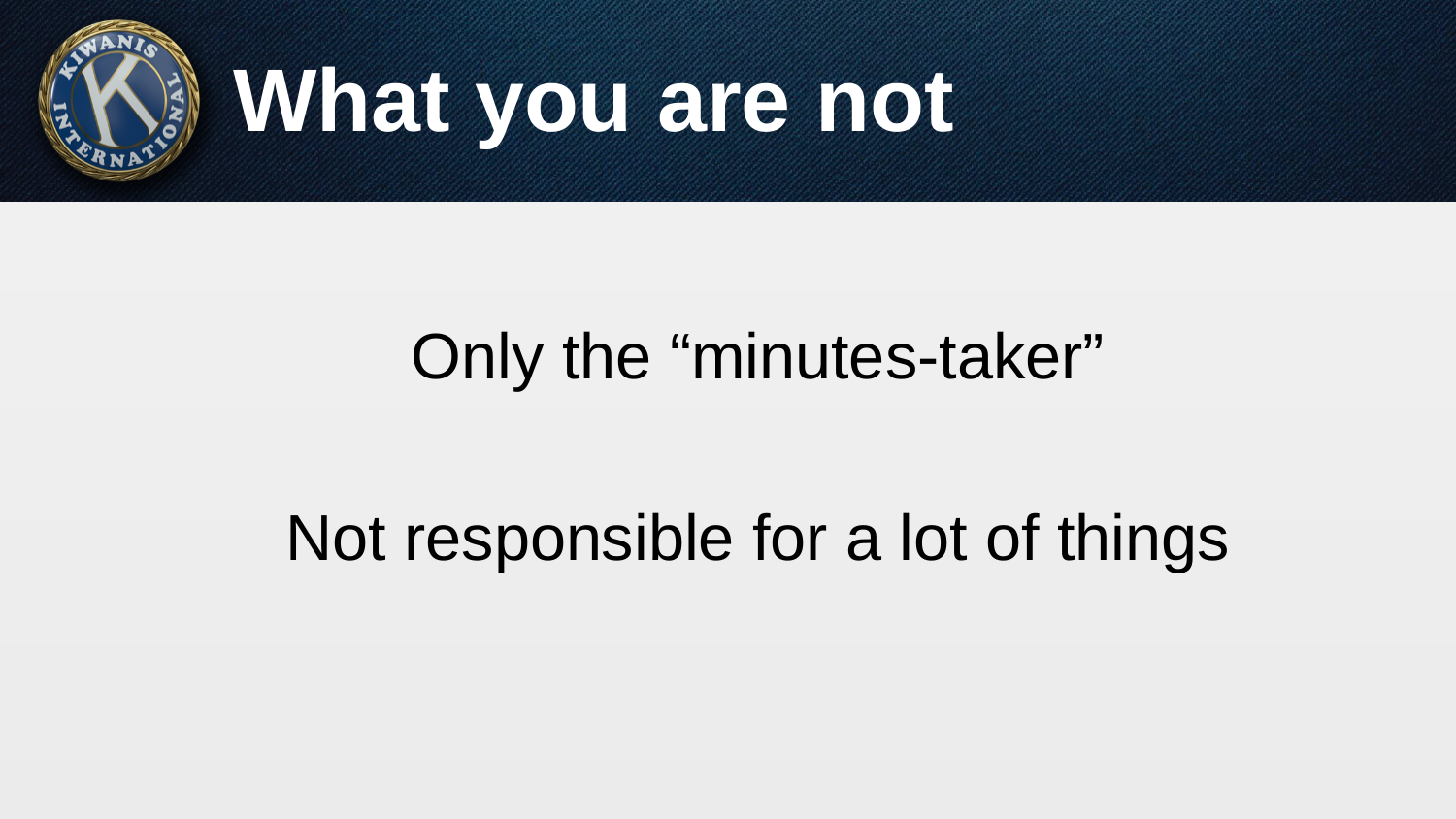

# What you are not

Only the “minutes-taker”

Not responsible for a lot of things